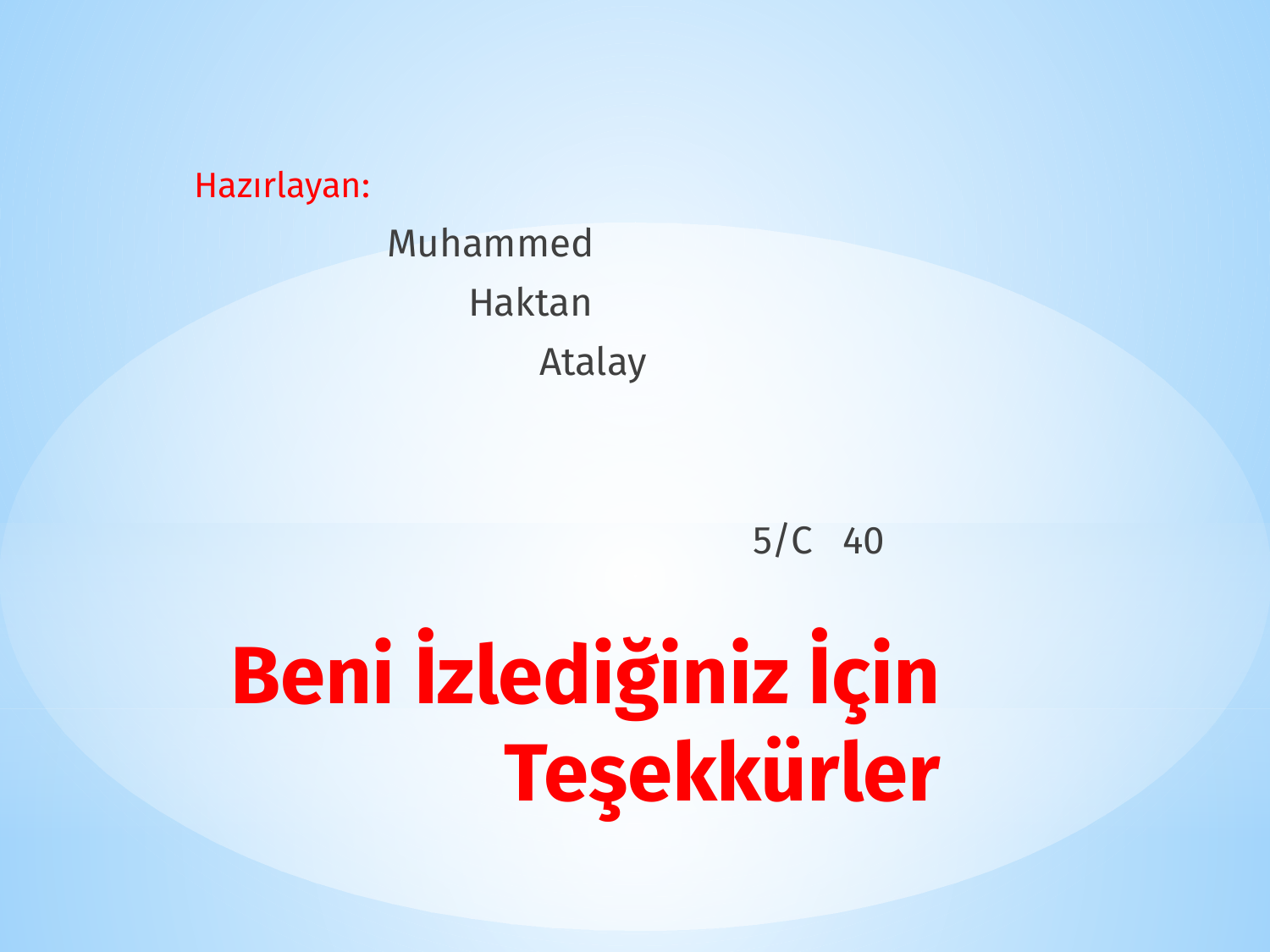

Hazırlayan:
                   Muhammed
                           Haktan
                                  Atalay

                                                       5/C   40

# Beni İzlediğiniz İçin Teşekkürler